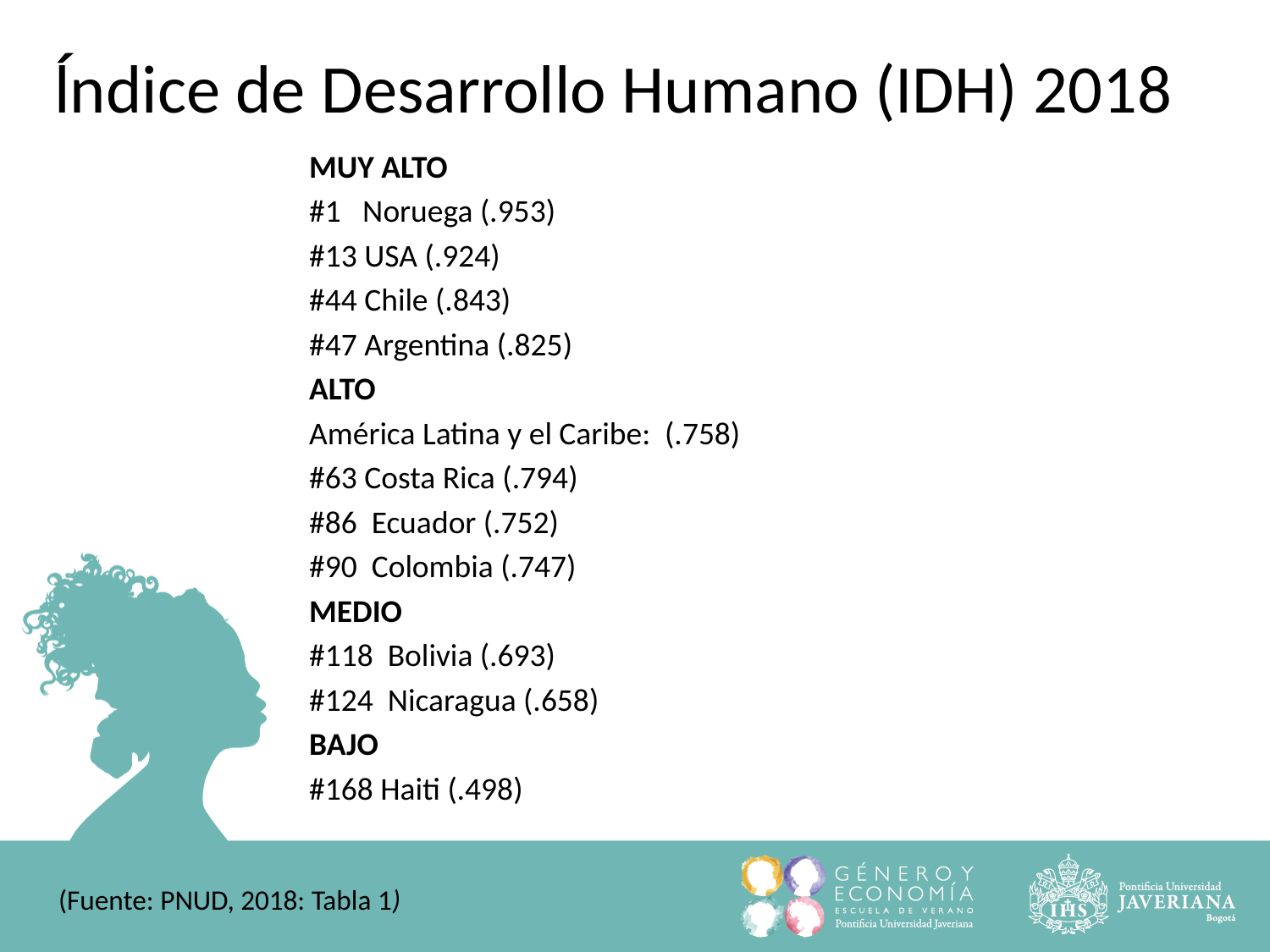

ĺndice de Desarrollo Humano (IDH) 2018
MUY ALTO
#1   Noruega (.953)
#13 USA (.924)
#44 Chile (.843)
#47 Argentina (.825)
ALTO
América Latina y el Caribe:  (.758)
#63 Costa Rica (.794)
#86  Ecuador (.752)
#90  Colombia (.747)
MEDIO
#118  Bolivia (.693)
#124  Nicaragua (.658)
BAJO
#168 Haiti (.498)

(Fuente: PNUD, 2018: Tabla 1)